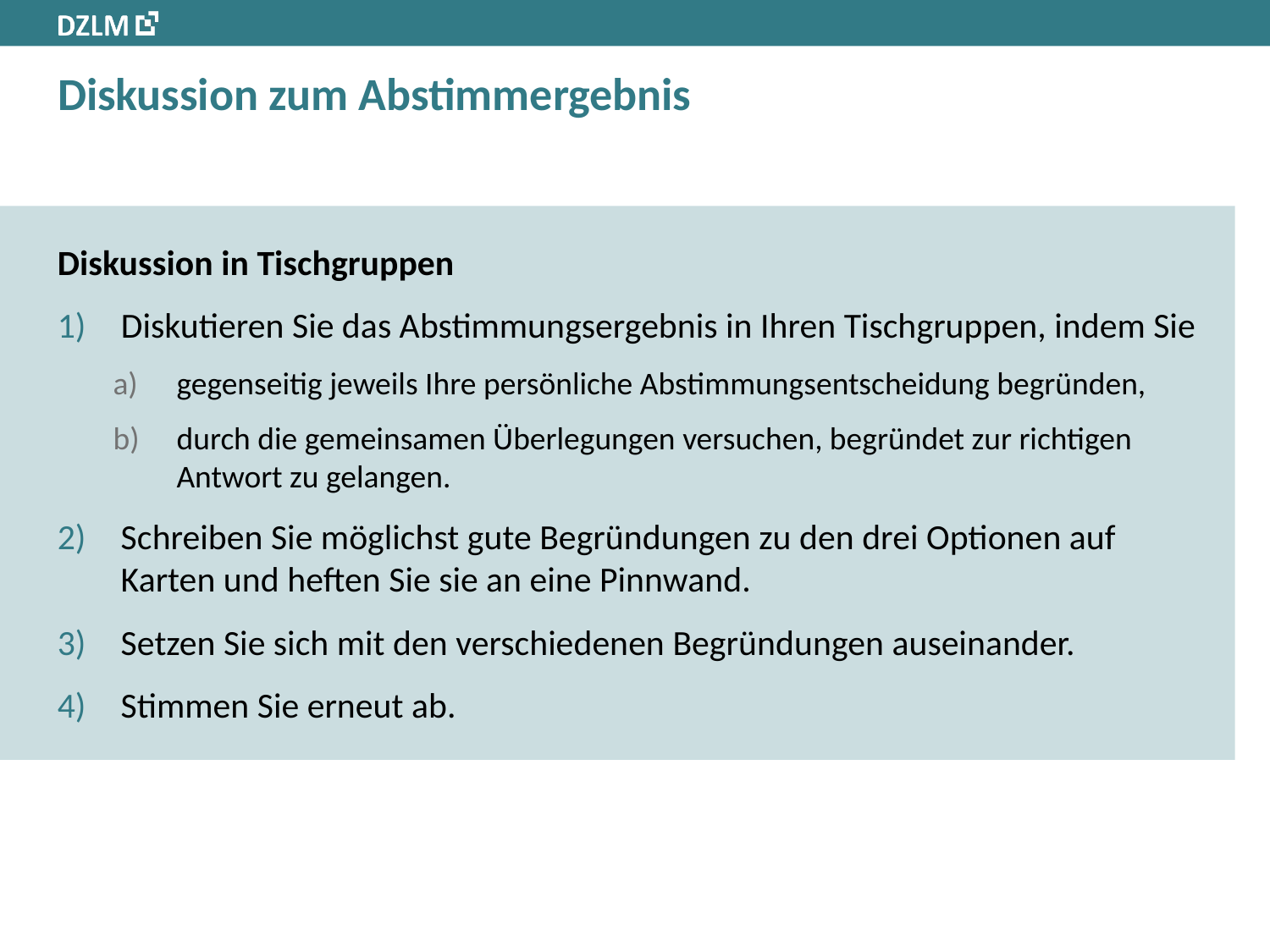

# Diskussion zum Abstimmergebnis

Diskussion in Tischgruppen
Diskutieren Sie das Abstimmungsergebnis in Ihren Tischgruppen, indem Sie
gegenseitig jeweils Ihre persönliche Abstimmungsentscheidung begründen,
durch die gemeinsamen Überlegungen versuchen, begründet zur richtigen Antwort zu gelangen.
Schreiben Sie möglichst gute Begründungen zu den drei Optionen auf Karten und heften Sie sie an eine Pinnwand.
Setzen Sie sich mit den verschiedenen Begründungen auseinander.
Stimmen Sie erneut ab.